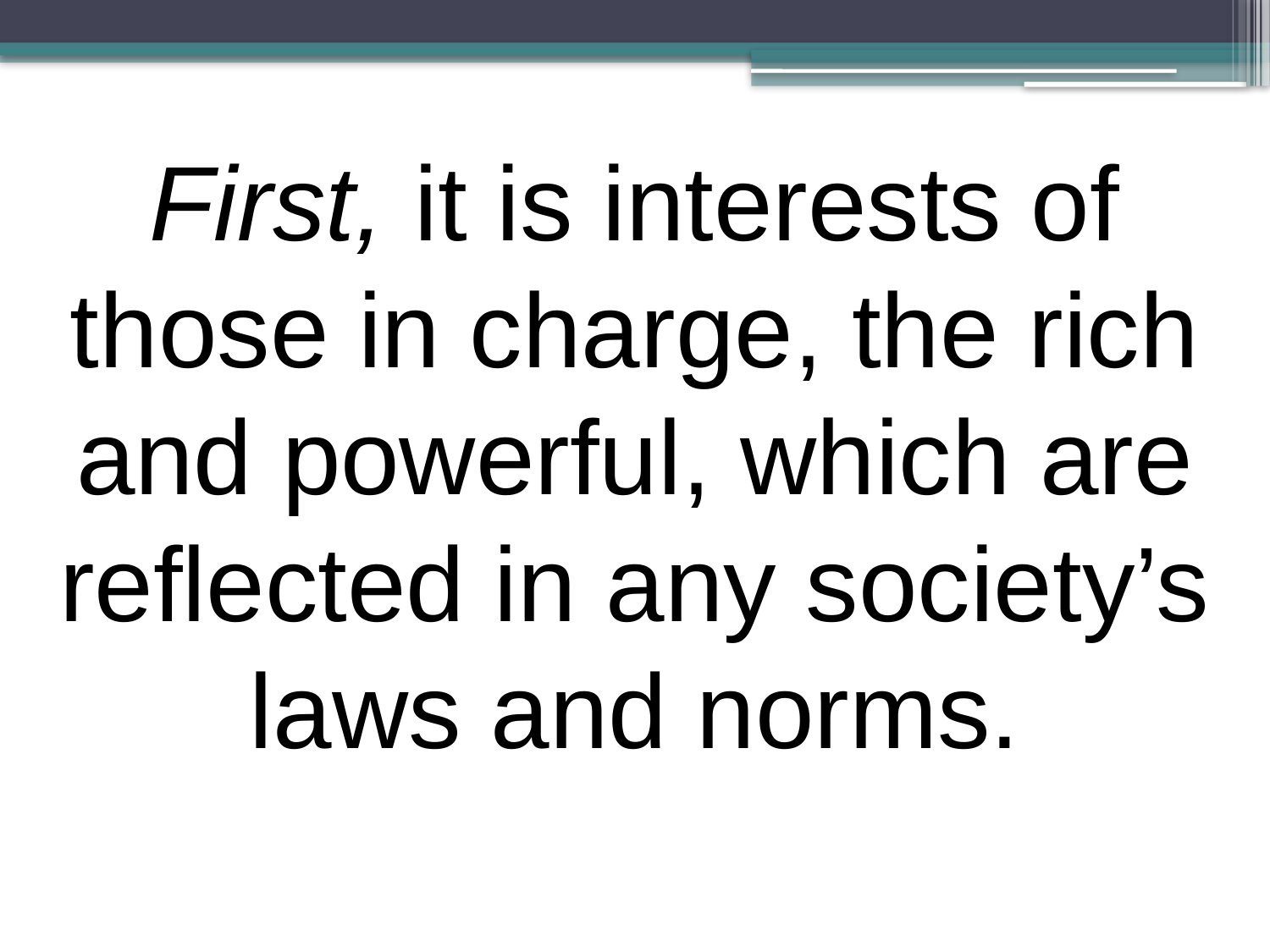

First, it is interests of those in charge, the rich and powerful, which are reflected in any society’s laws and norms.